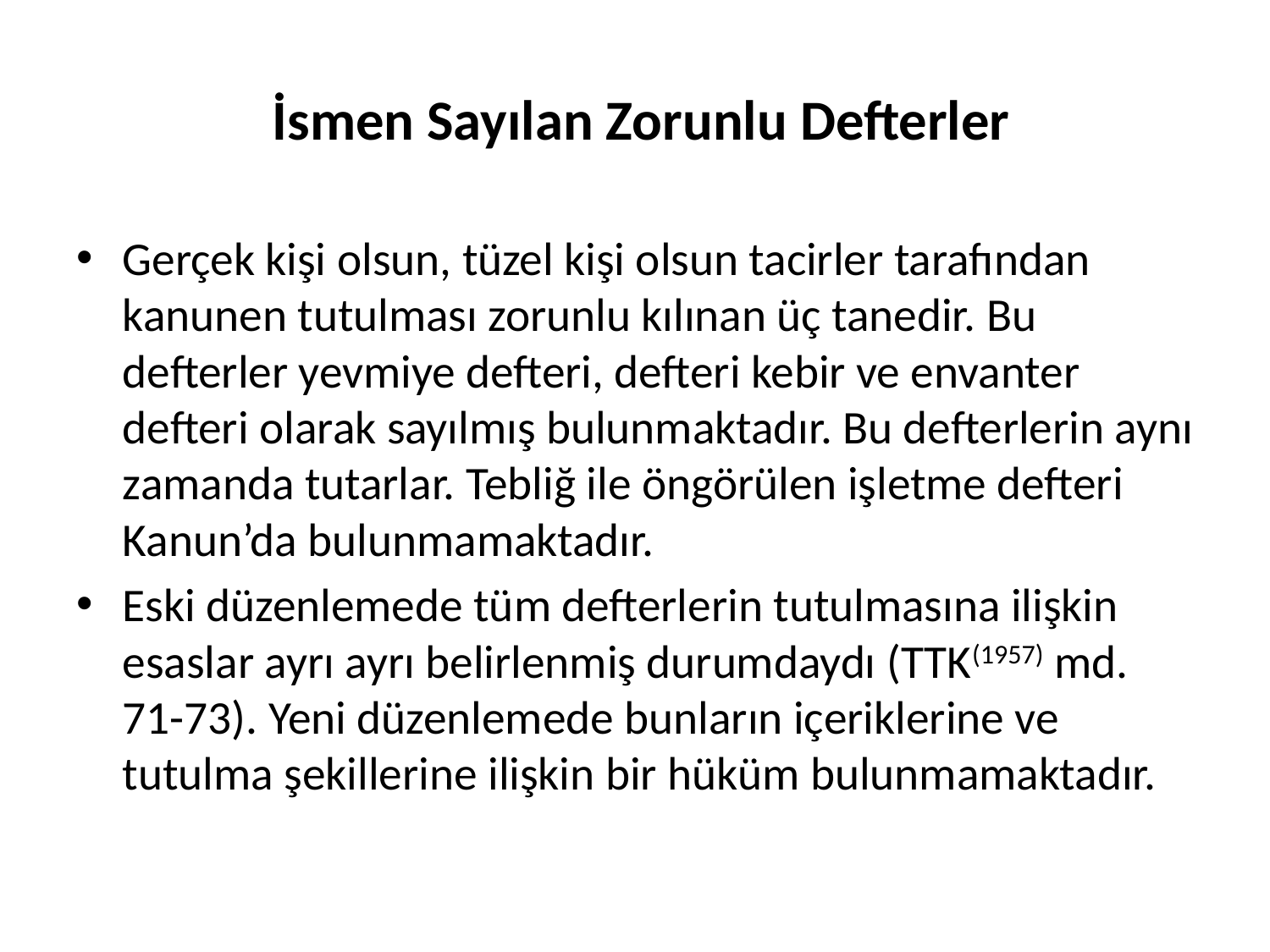

# İsmen Sayılan Zorunlu Defterler
Gerçek kişi olsun, tüzel kişi olsun tacirler tarafından kanunen tutulması zorunlu kılınan üç tanedir. Bu defterler yevmiye defteri, defteri kebir ve envanter defteri olarak sayılmış bulunmaktadır. Bu defterlerin aynı zamanda tutarlar. Tebliğ ile öngörülen işletme defteri Kanun’da bulunmamaktadır.
Eski düzenlemede tüm defterlerin tutulmasına ilişkin esaslar ayrı ayrı belirlenmiş durumdaydı (TTK(1957) md. 71-73). Yeni düzenlemede bunların içeriklerine ve tutulma şekillerine ilişkin bir hüküm bulunmamaktadır.